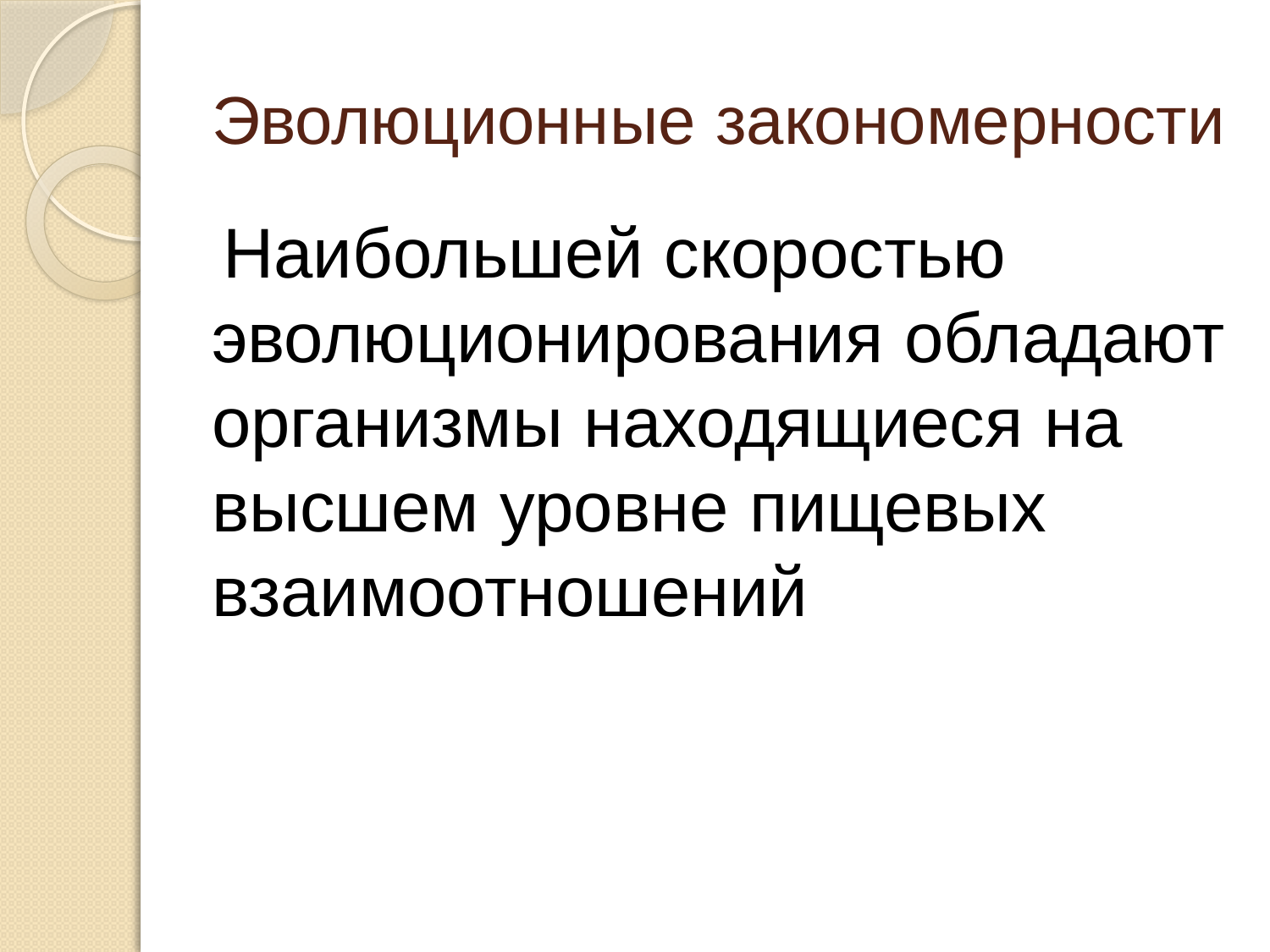

# Эволюционные закономерности
Наибольшей скоростью эволюционирования обладают организмы находящиеся на высшем уровне пищевых взаимоотношений